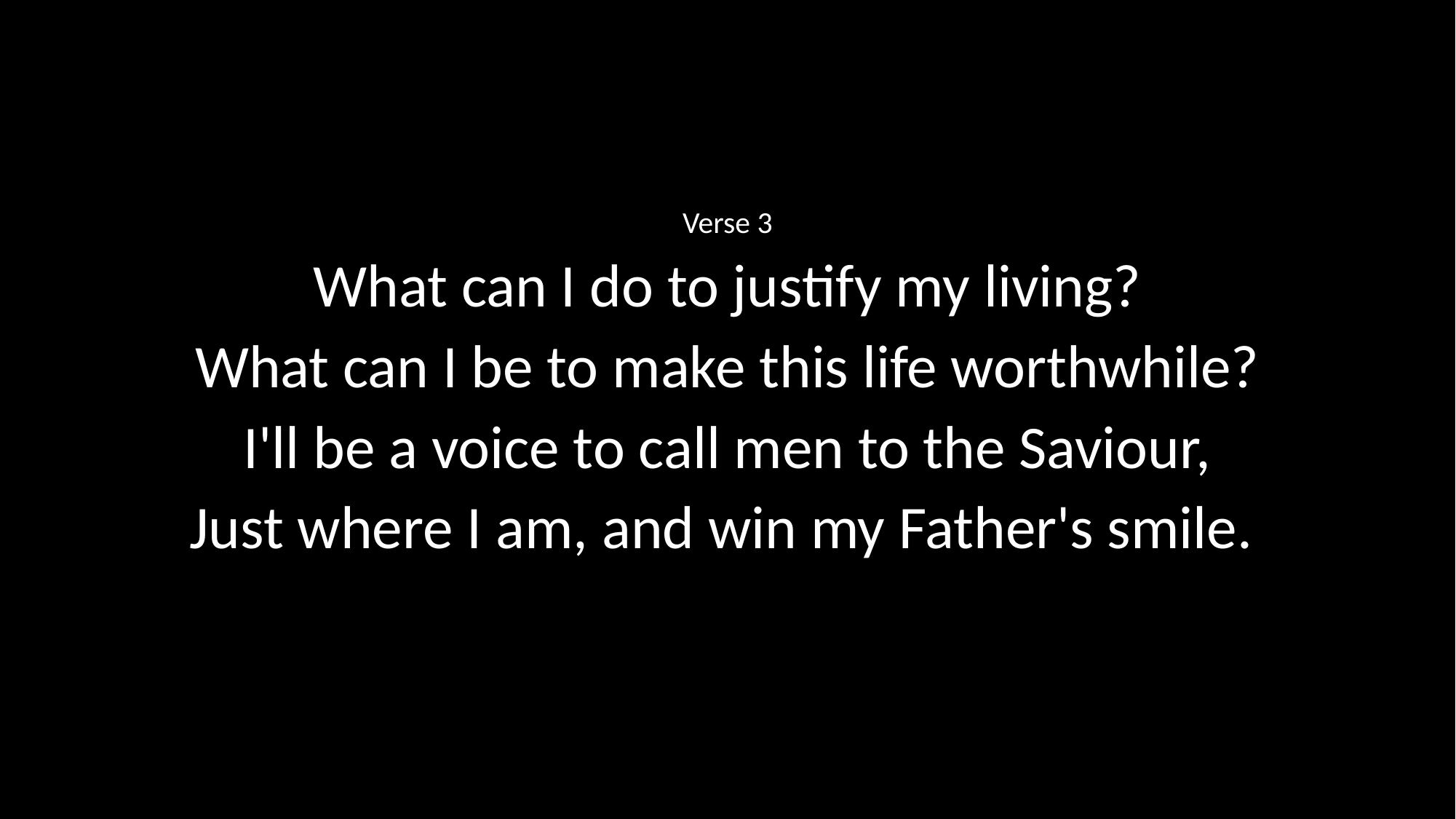

Verse 3
What can I do to justify my living?
What can I be to make this life worthwhile?
I'll be a voice to call men to the Saviour,
Just where I am, and win my Father's smile.